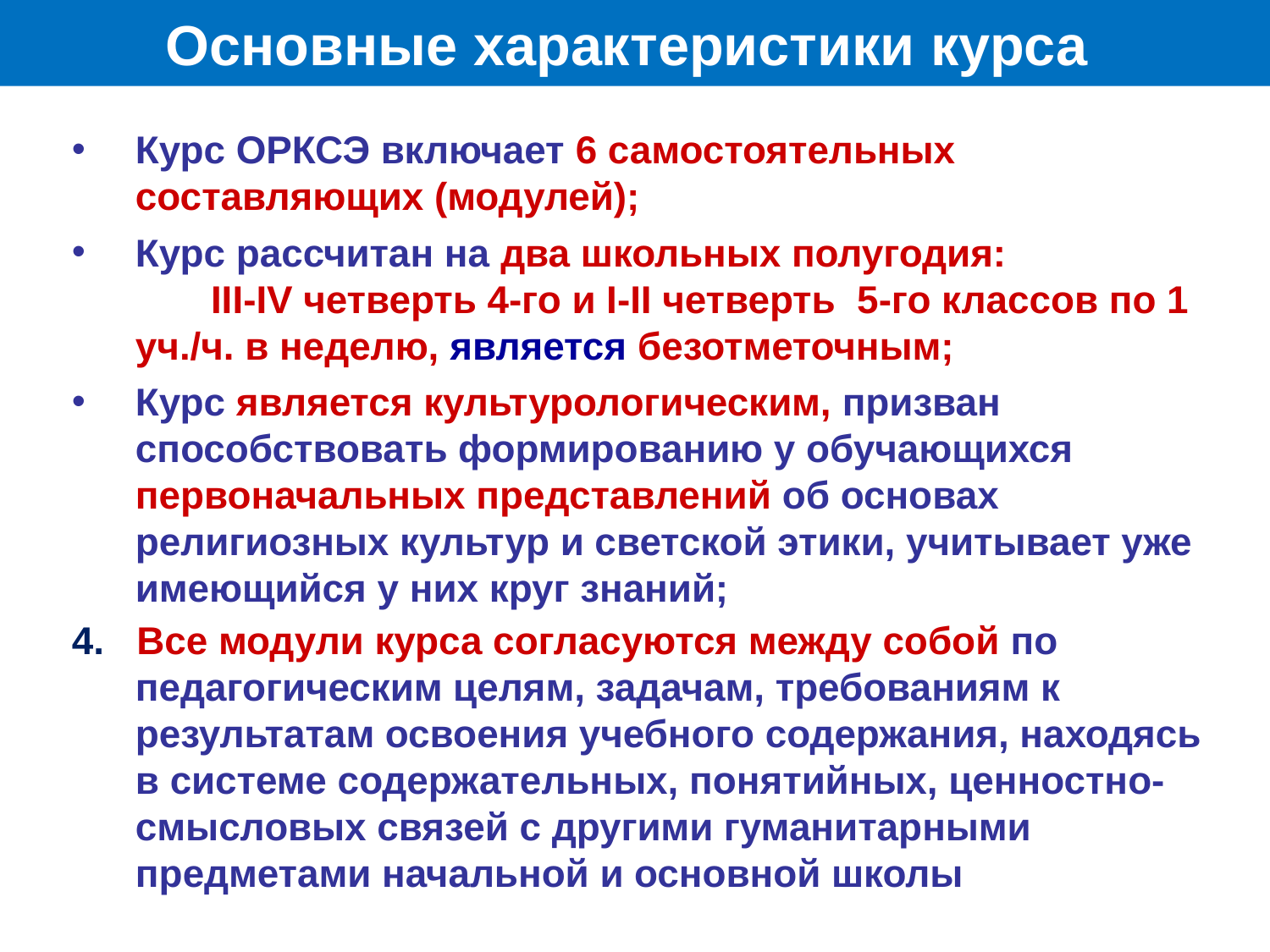

Основные характеристики курса
Курс ОРКСЭ включает 6 самостоятельных составляющих (модулей);
Курс рассчитан на два школьных полугодия:                           III-IV четверть 4-го и I-II четверть  5-го классов по 1 уч./ч. в неделю, является безотметочным;
Курс является культурологическим, призван способствовать формированию у обучающихся первоначальных представлений об основах религиозных культур и светской этики, учитывает уже имеющийся у них круг знаний;
4.   Все модули курса согласуются между собой по педагогическим целям, задачам, требованиям к результатам освоения учебного содержания, находясь в системе содержательных, понятийных, ценностно-смысловых связей с другими гуманитарными предметами начальной и основной школы